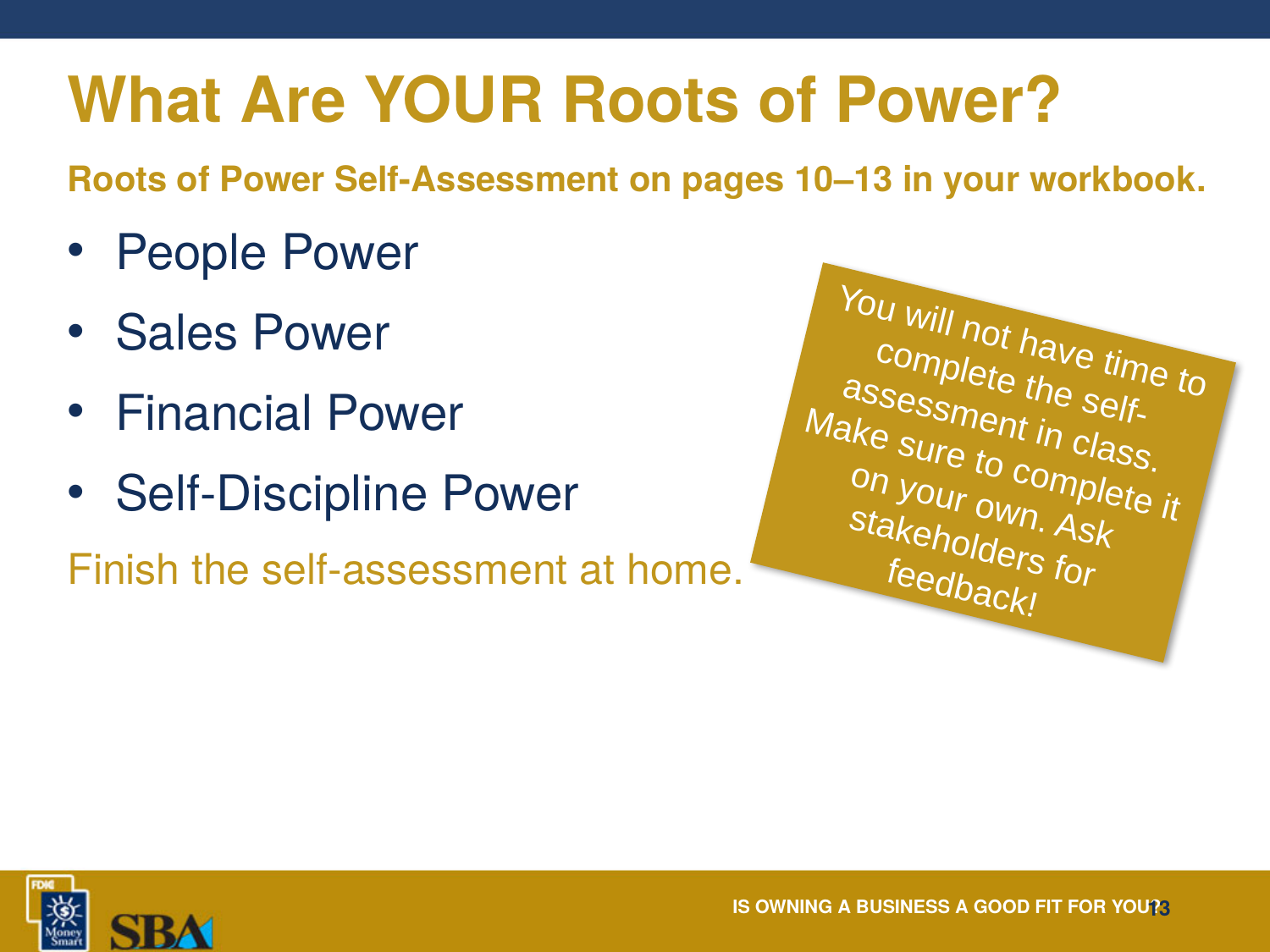

# What Are YOUR Roots of Power?
Roots of Power Self-Assessment on pages 10–13 in your workbook.
People Power
Sales Power
Financial Power
Self-Discipline Power
Finish the self-assessment at home.
You will not have time to complete the self-assessment in class. Make sure to complete it on your own. Ask stakeholders for feedback!